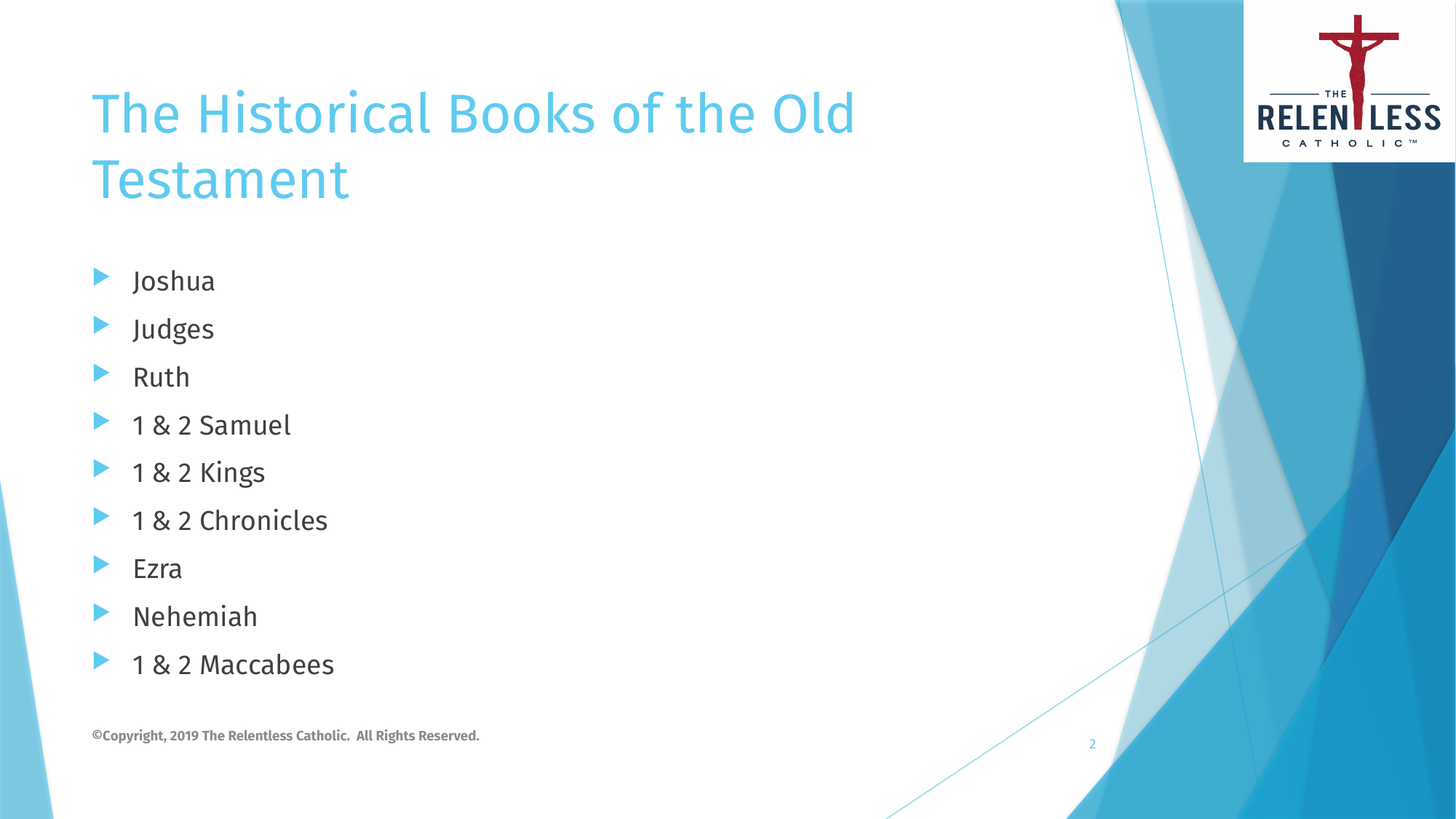

# The Historical Books of the Old Testament
Joshua
Judges
Ruth
1 & 2 Samuel
1 & 2 Kings
1 & 2 Chronicles
Ezra
Nehemiah
1 & 2 Maccabees
©Copyright, 2019 The Relentless Catholic.  All Rights Reserved.

2